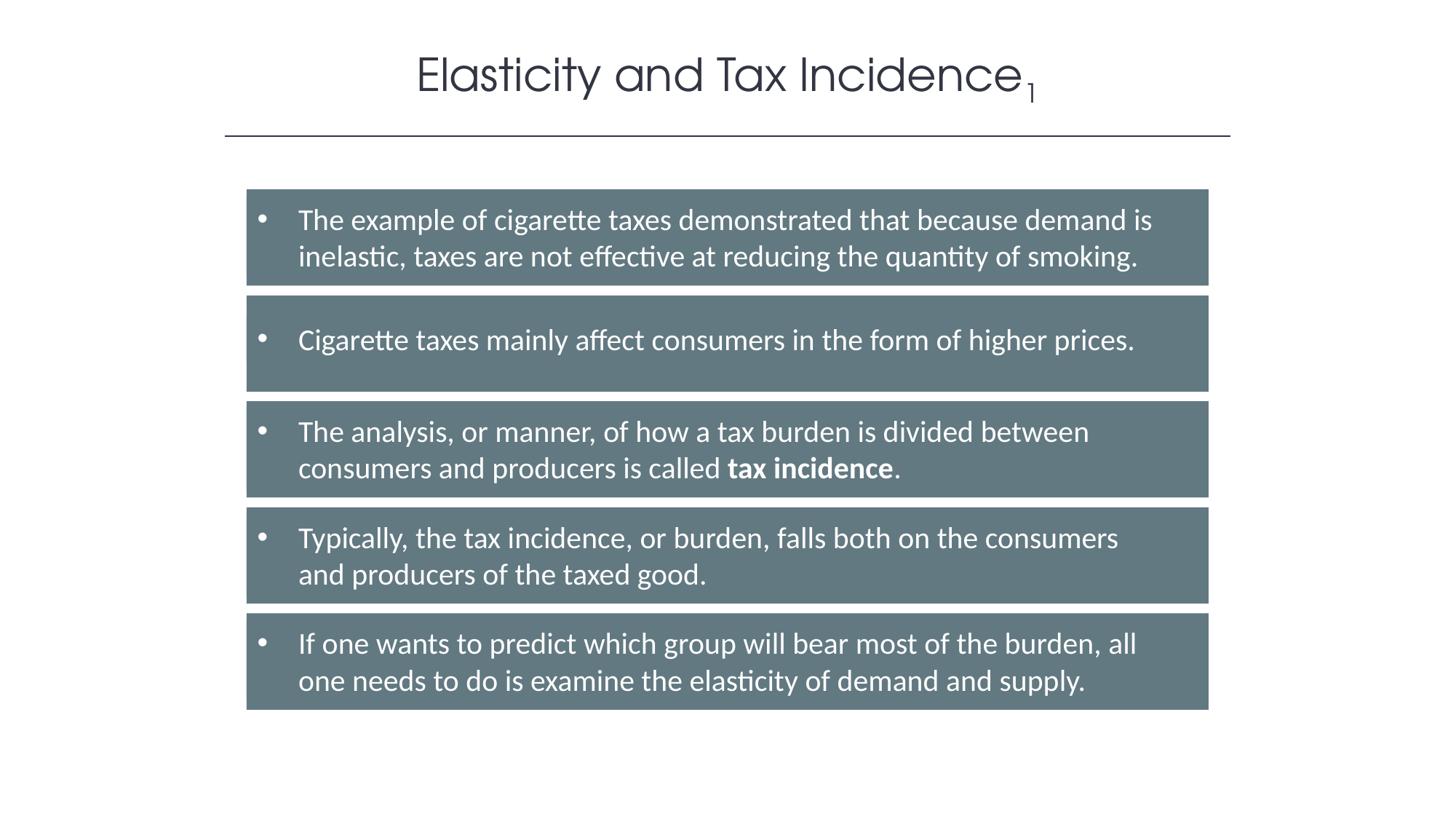

Elasticity and Tax Incidence1

The example of cigarette taxes demonstrated that because demand is inelastic, taxes are not effective at reducing the quantity of smoking.

Cigarette taxes mainly affect consumers in the form of higher prices.

The analysis, or manner, of how a tax burden is divided between consumers and producers is called tax incidence.

Typically, the tax incidence, or burden, falls both on the consumers and producers of the taxed good.

If one wants to predict which group will bear most of the burden, all one needs to do is examine the elasticity of demand and supply.